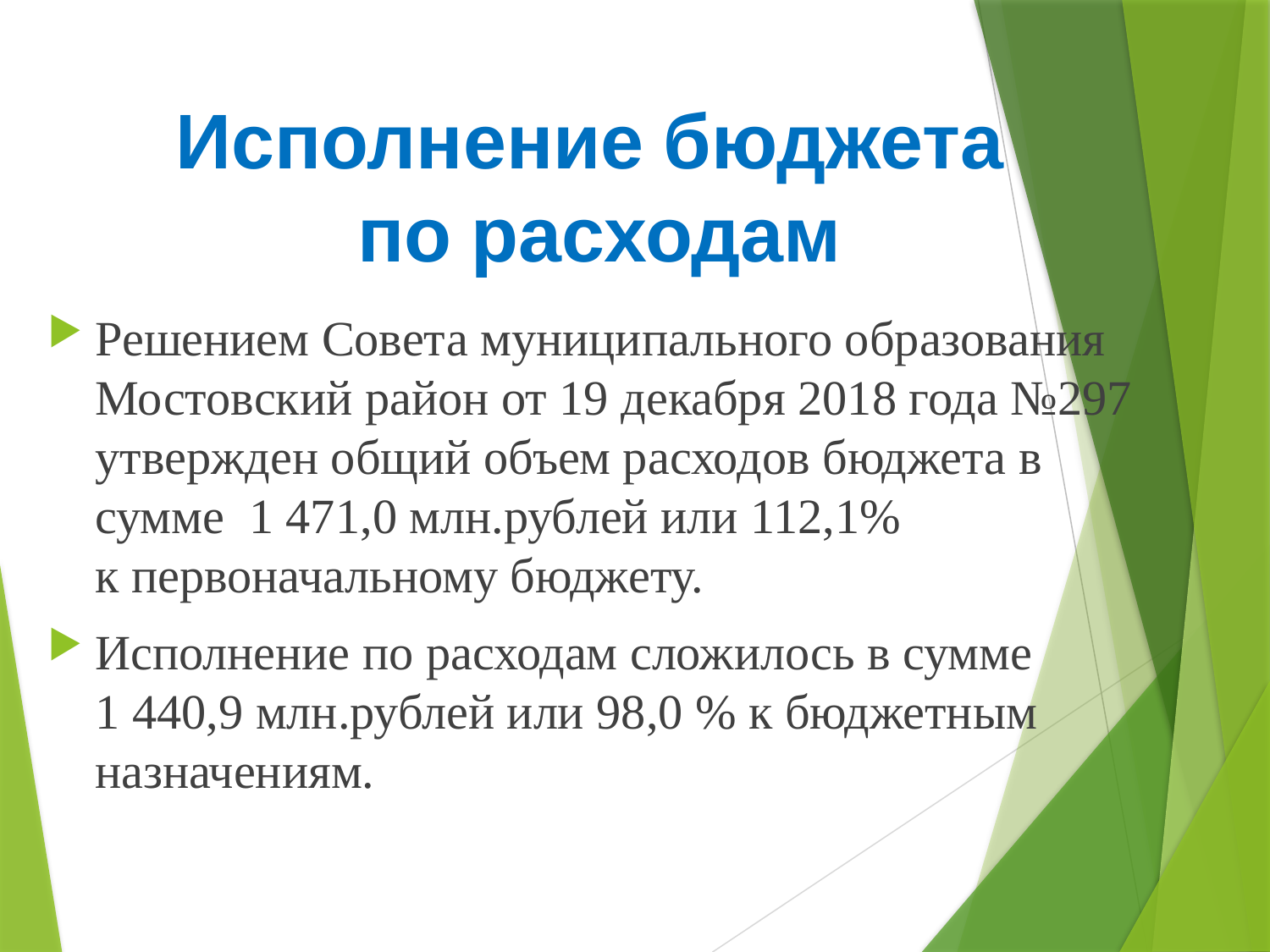

# Исполнение бюджета по расходам
Решением Совета муниципального образования Мостовский район от 19 декабря 2018 года №297 утвержден общий объем расходов бюджета в сумме  1 471,0 млн.рублей или 112,1%                    к первоначальному бюджету.
Исполнение по расходам сложилось в сумме 1 440,9 млн.рублей или 98,0 % к бюджетным назначениям.